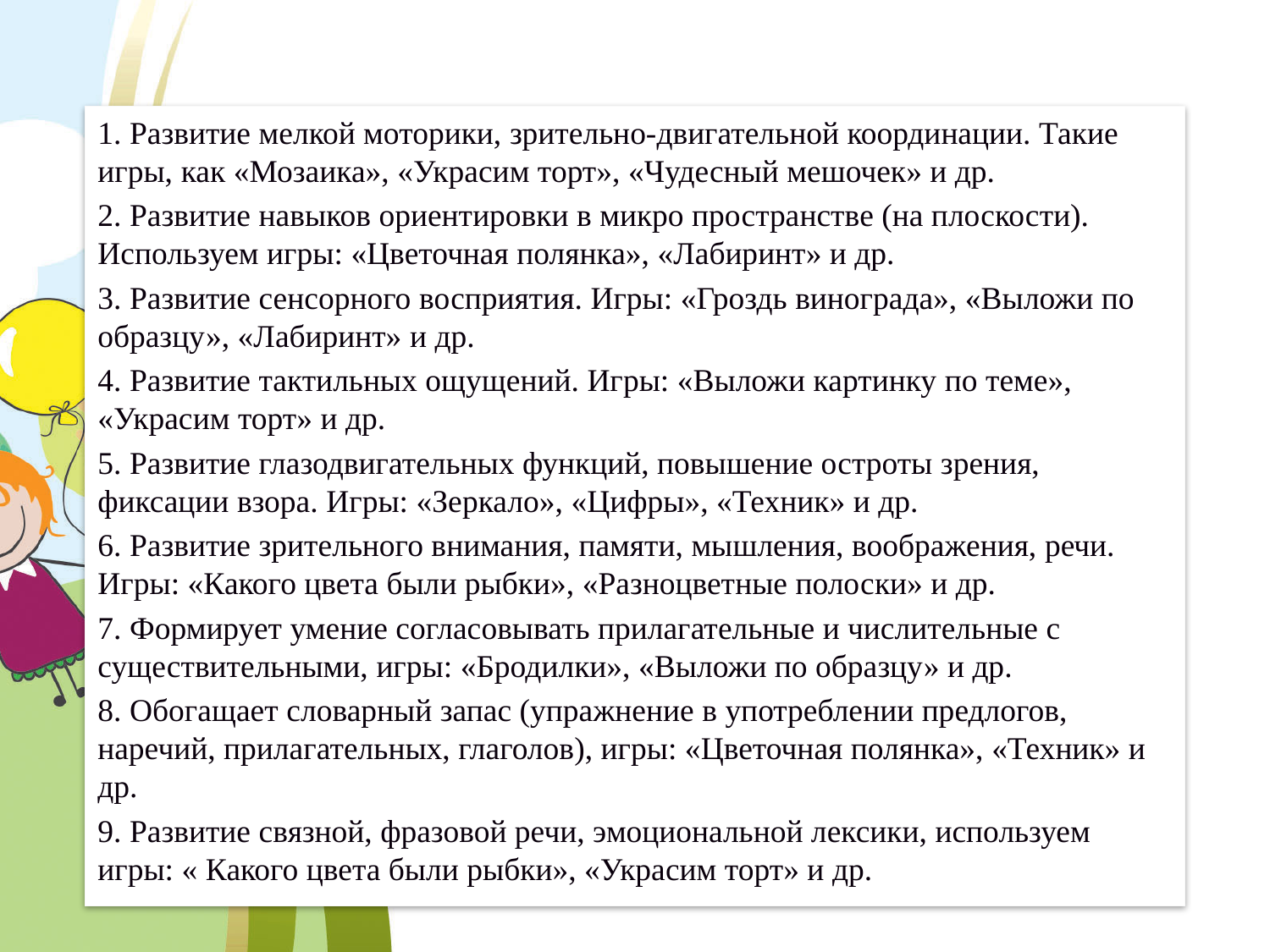

1. Развитие мелкой моторики, зрительно-двигательной координации. Такие игры, как «Мозаика», «Украсим торт», «Чудесный мешочек» и др.
2. Развитие навыков ориентировки в микро пространстве (на плоскости). Используем игры: «Цветочная полянка», «Лабиринт» и др.
3. Развитие сенсорного восприятия. Игры: «Гроздь винограда», «Выложи по образцу», «Лабиринт» и др.
4. Развитие тактильных ощущений. Игры: «Выложи картинку по теме», «Украсим торт» и др.
5. Развитие глазодвигательных функций, повышение остроты зрения, фиксации взора. Игры: «Зеркало», «Цифры», «Техник» и др.
6. Развитие зрительного внимания, памяти, мышления, воображения, речи. Игры: «Какого цвета были рыбки», «Разноцветные полоски» и др.
7. Формирует умение согласовывать прилагательные и числительные с существительными, игры: «Бродилки», «Выложи по образцу» и др.
8. Обогащает словарный запас (упражнение в употреблении предлогов, наречий, прилагательных, глаголов), игры: «Цветочная полянка», «Техник» и др.
9. Развитие связной, фразовой речи, эмоциональной лексики, используем игры: « Какого цвета были рыбки», «Украсим торт» и др.